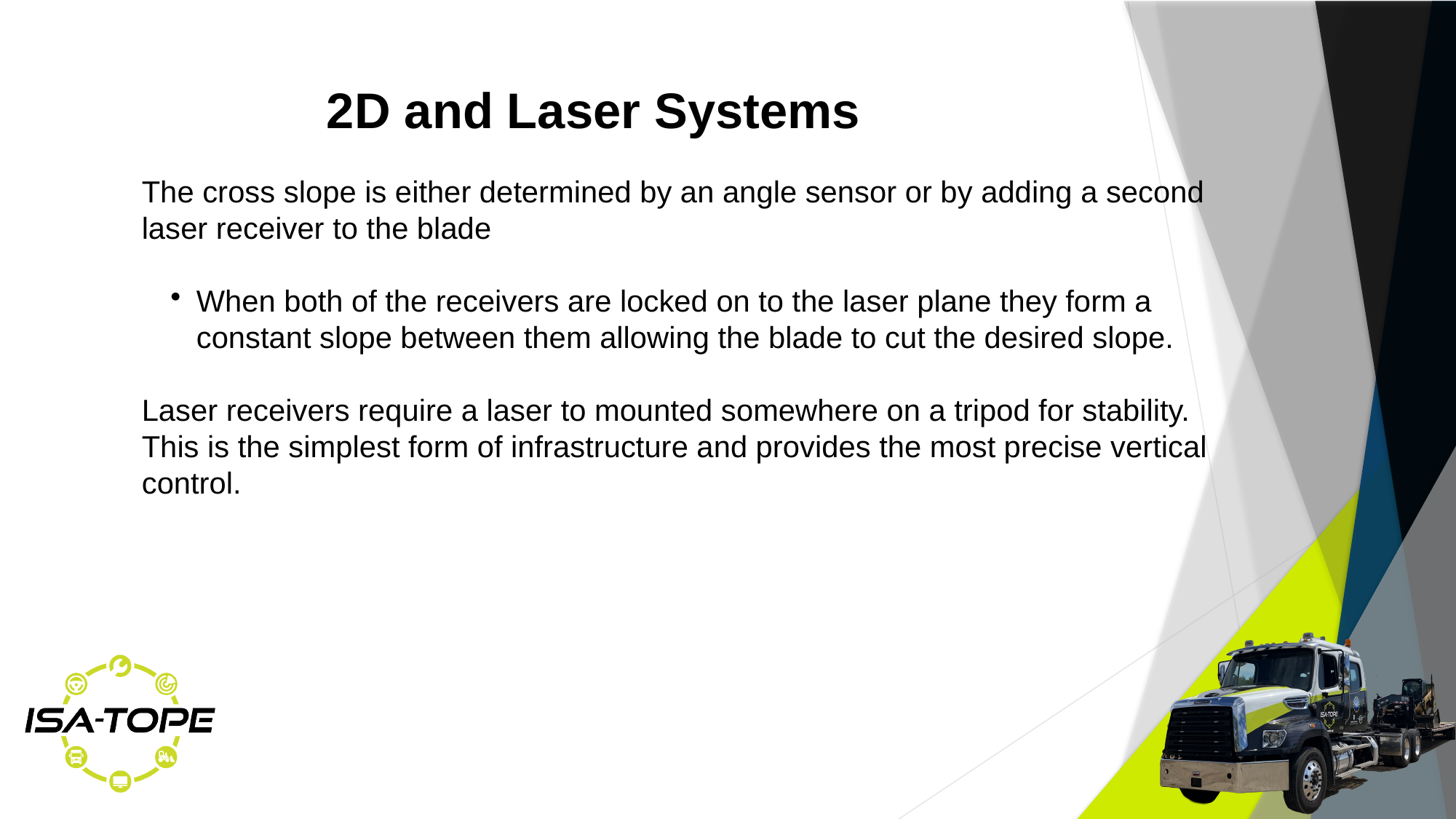

# 2D and Laser Systems​
The cross slope is either determined by an angle sensor or by adding a second laser receiver to the blade​

When both of the receivers are locked on to the laser plane they form a constant slope between them allowing the blade to cut the desired slope. ​

Laser receivers require a laser to mounted somewhere on a tripod for stability.  This is the simplest form of infrastructure and provides the most precise vertical control. ​
​